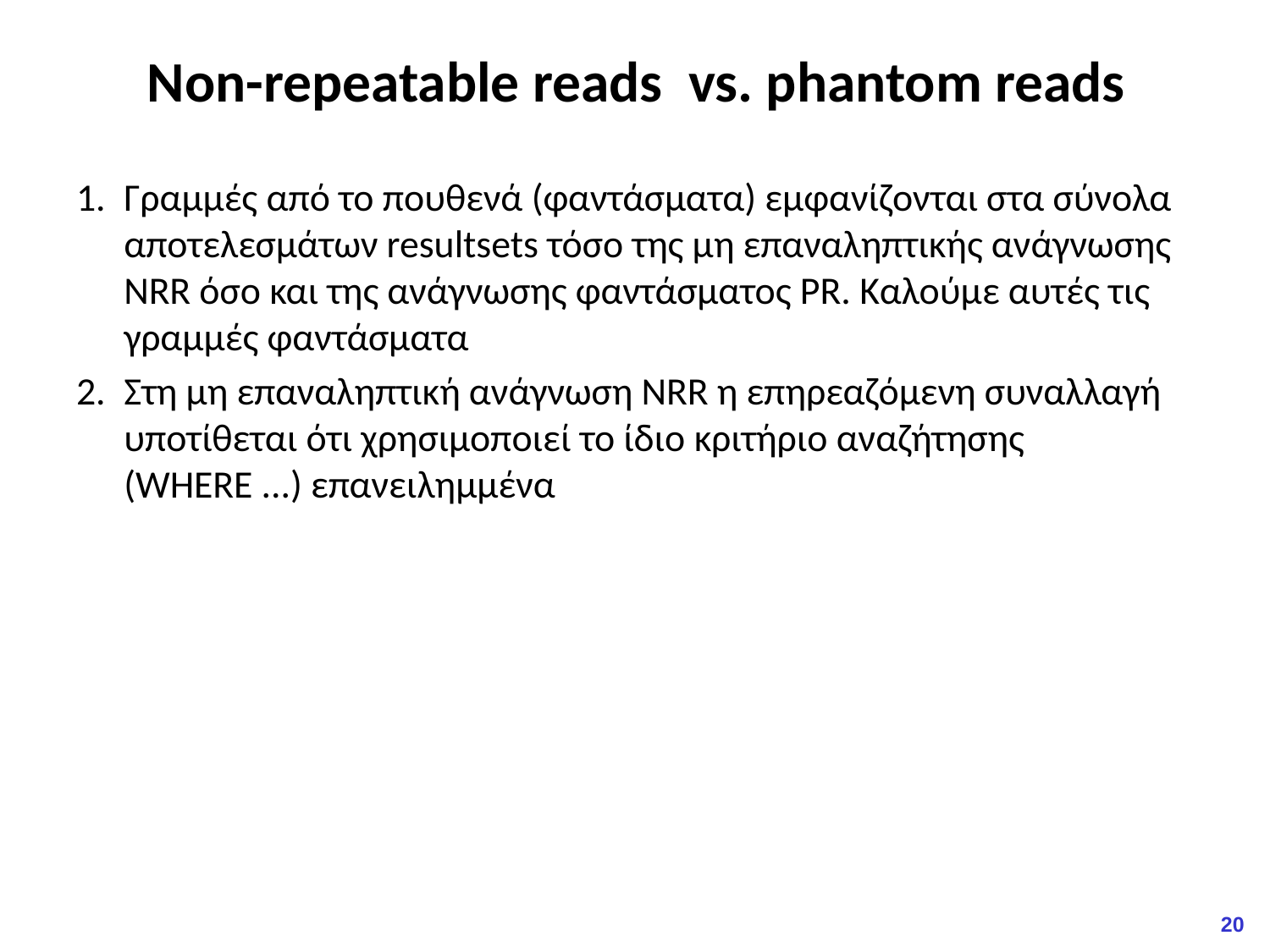

# Non-repeatable reads  vs. phantom reads
Γραμμές από το πουθενά (φαντάσματα) εμφανίζονται στα σύνολα αποτελεσμάτων resultsets τόσο της μη επαναληπτικής ανάγνωσης NRR όσο και της ανάγνωσης φαντάσματος PR. Καλούμε αυτές τις γραμμές φαντάσματα
Στη μη επαναληπτική ανάγνωση NRR η επηρεαζόμενη συναλλαγή υποτίθεται ότι χρησιμοποιεί το ίδιο κριτήριο αναζήτησης (WHERE ...) επανειλημμένα

20